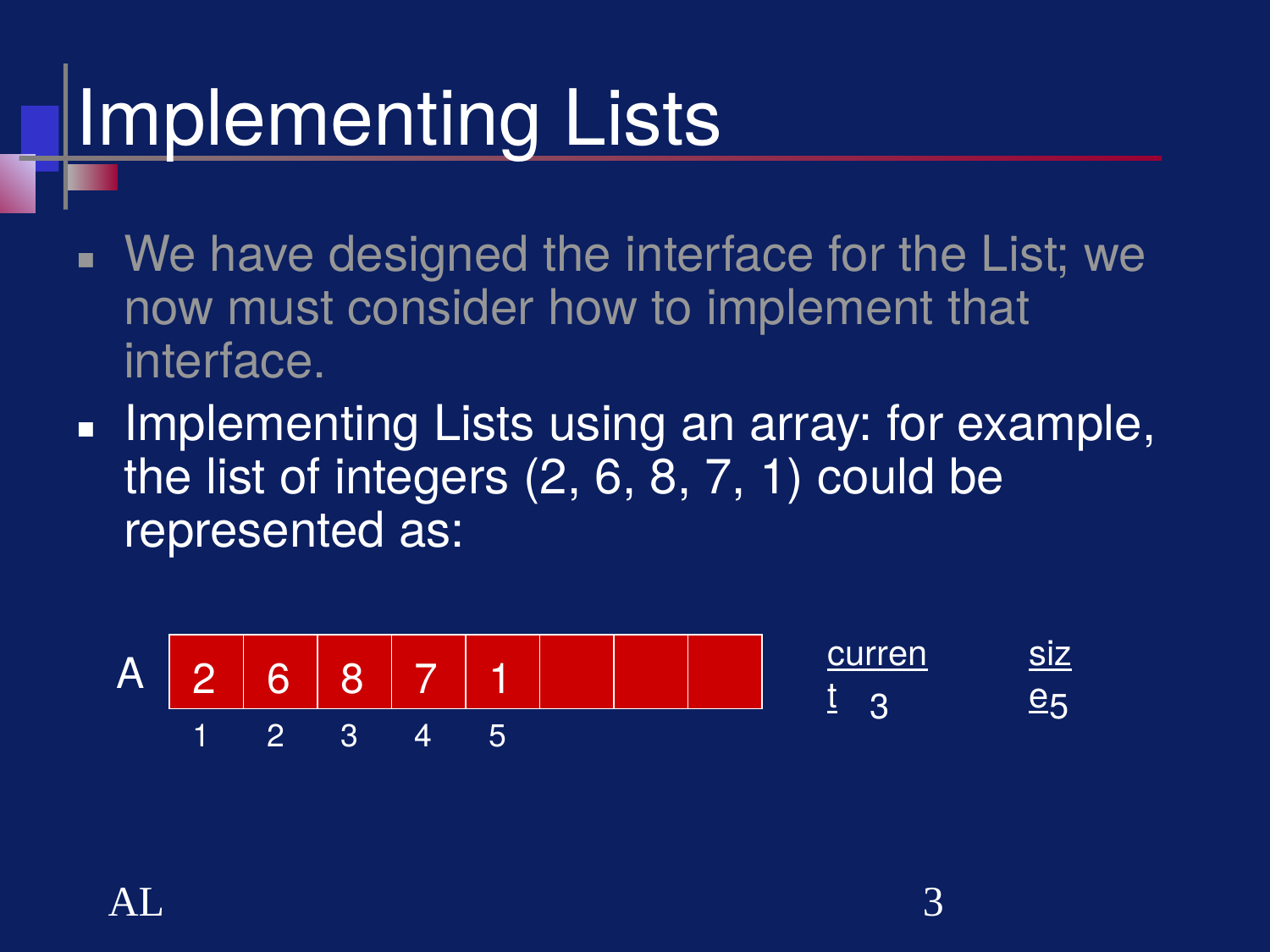

# Implementing Lists
We have designed the interface for the List; we now must consider how to implement that interface.
Implementing Lists using an array: for example, the list of integers (2, 6, 8, 7, 1) could be represented as:

current
3
size
5

A
2
6
8
7
1
1
2
3
4
5
AL
3